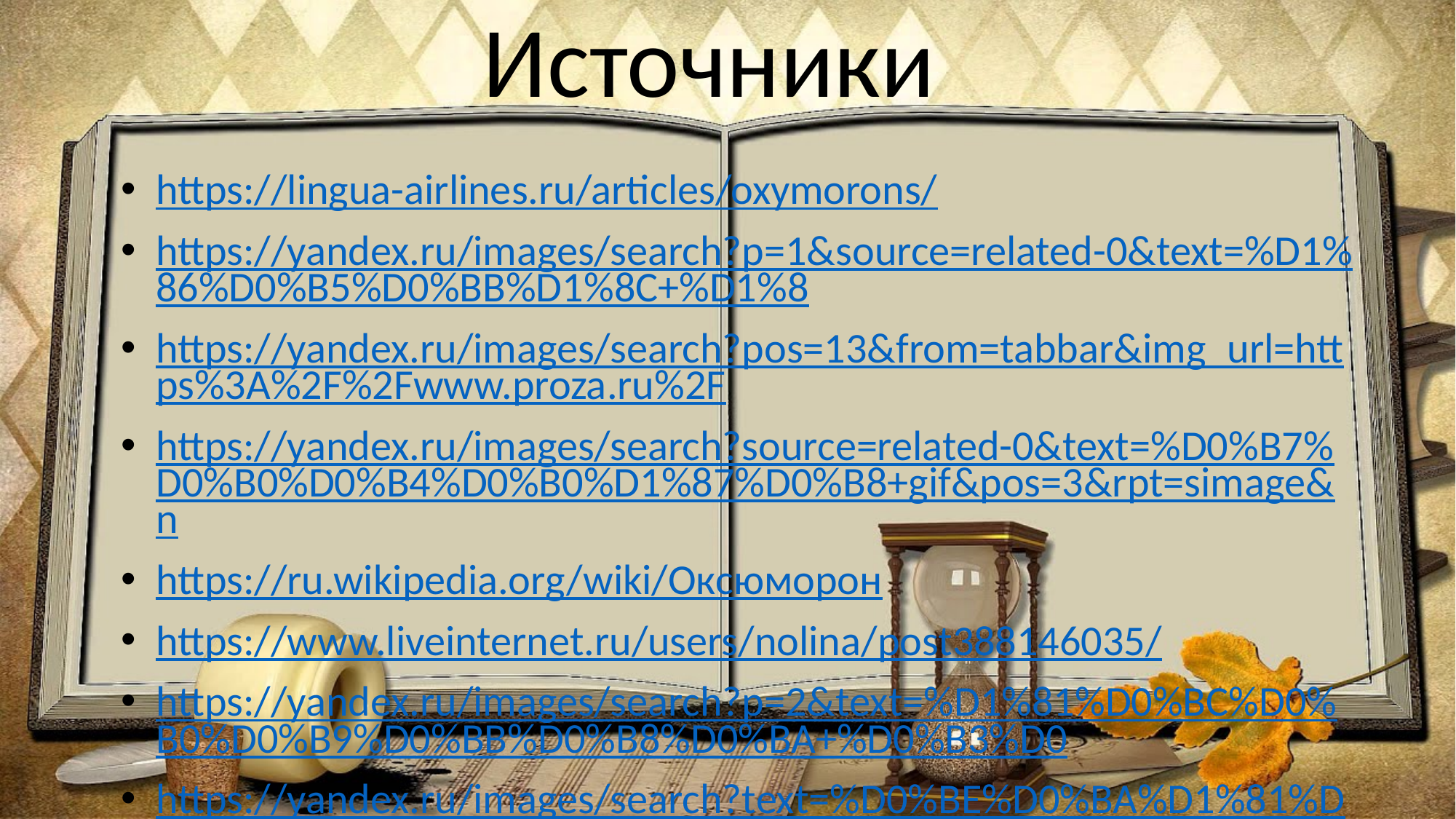

# Источники
https://lingua-airlines.ru/articles/oxymorons/
https://yandex.ru/images/search?p=1&source=related-0&text=%D1%86%D0%B5%D0%BB%D1%8C+%D1%8
https://yandex.ru/images/search?pos=13&from=tabbar&img_url=https%3A%2F%2Fwww.proza.ru%2F
https://yandex.ru/images/search?source=related-0&text=%D0%B7%D0%B0%D0%B4%D0%B0%D1%87%D0%B8+gif&pos=3&rpt=simage&n
https://ru.wikipedia.org/wiki/Оксюморон
https://www.liveinternet.ru/users/nolina/post388146035/
https://yandex.ru/images/search?p=2&text=%D1%81%D0%BC%D0%B0%D0%B9%D0%BB%D0%B8%D0%BA+%D0%B3%D0
https://yandex.ru/images/search?text=%D0%BE%D0%BA%D1%81%D1%8E%D0%BC%D0%BE%D1%80%D0%BE%D0%BD%D1%8B+%D0%B2+%D1%80%D1%83%D1%81%D1%81%